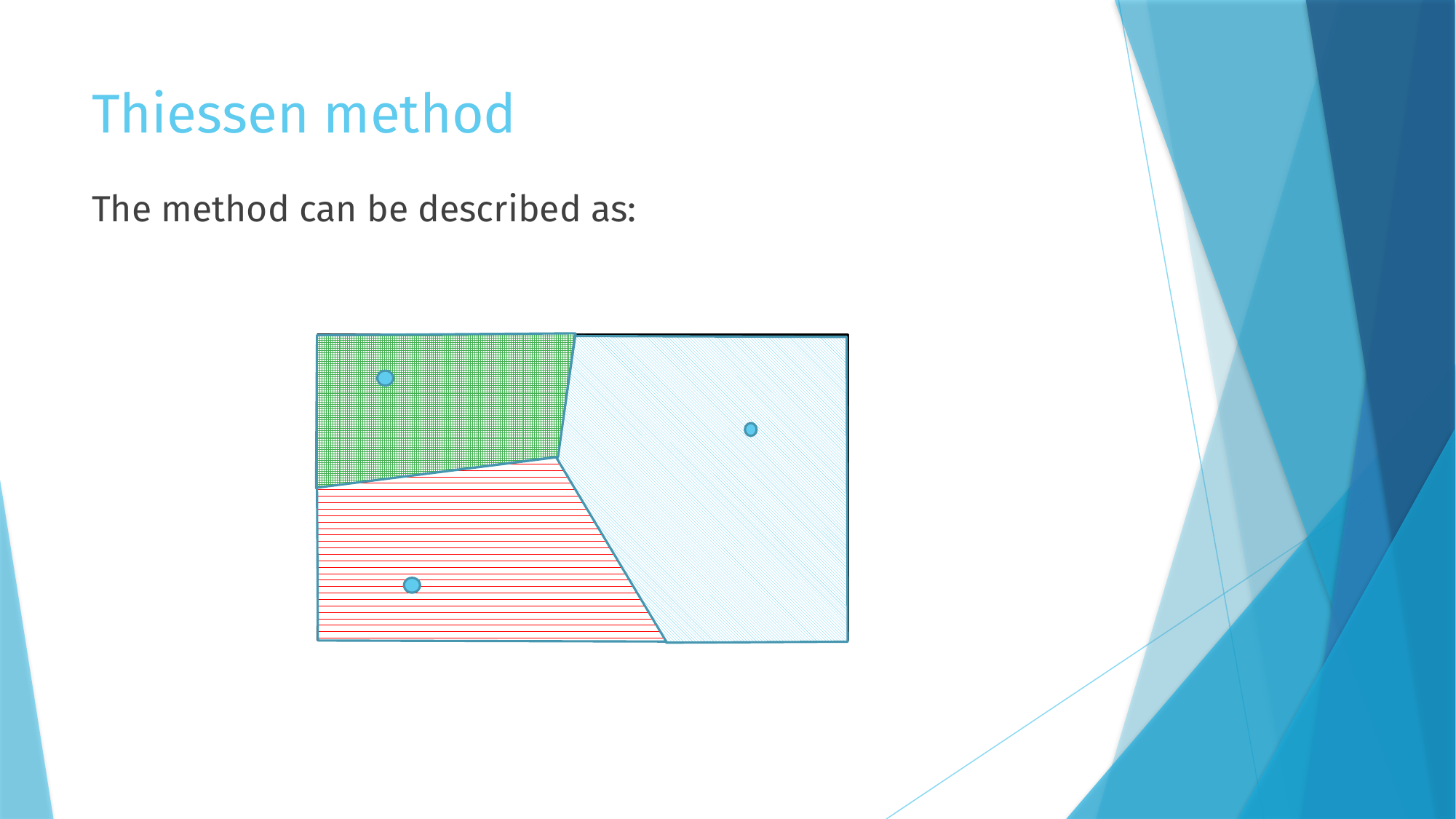

# Thiessen method
The method can be described as: